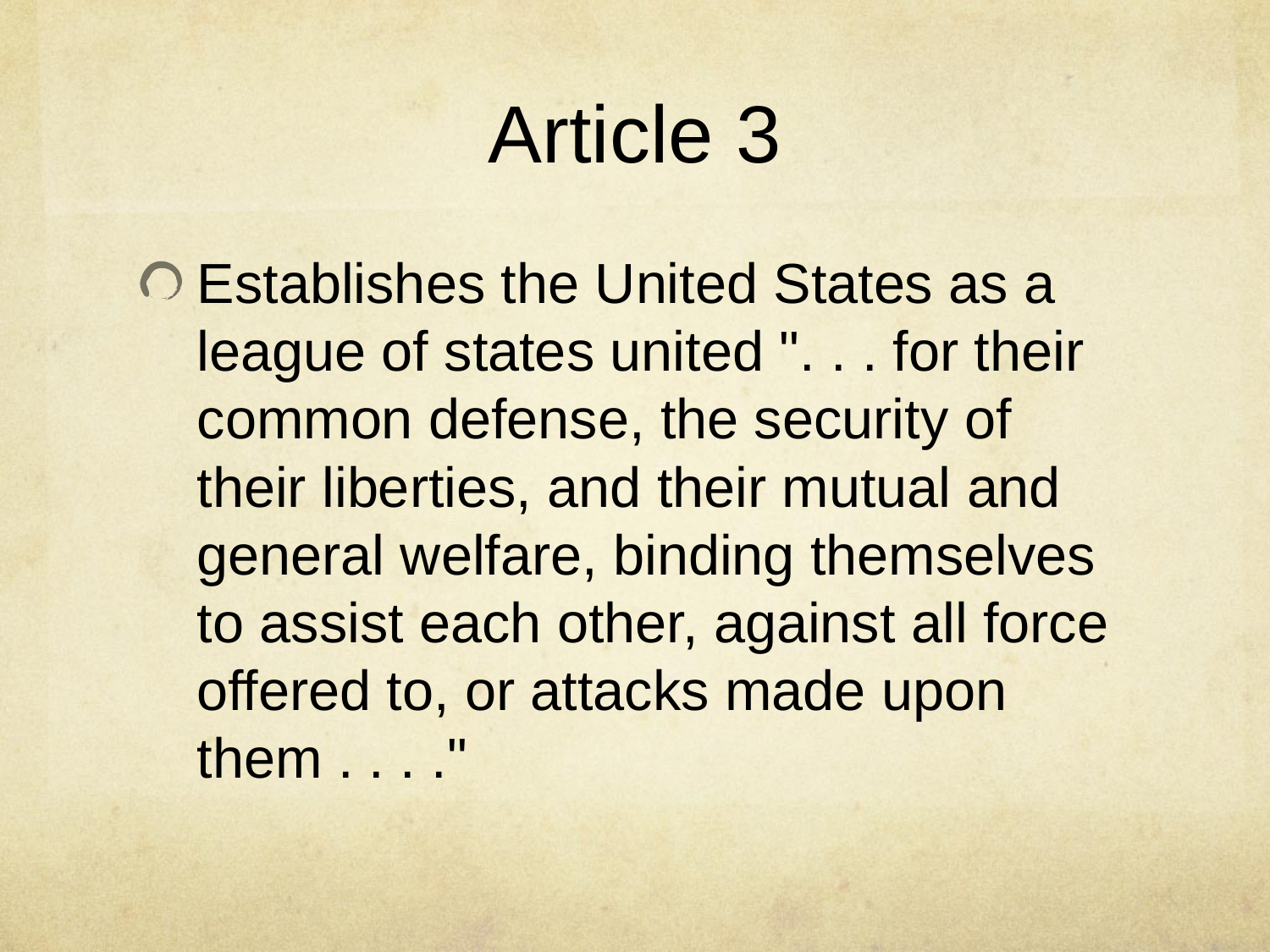

# Article 3
Establishes the United States as a league of states united ". . . for their common defense, the security of their liberties, and their mutual and general welfare, binding themselves to assist each other, against all force offered to, or attacks made upon them . . . ."